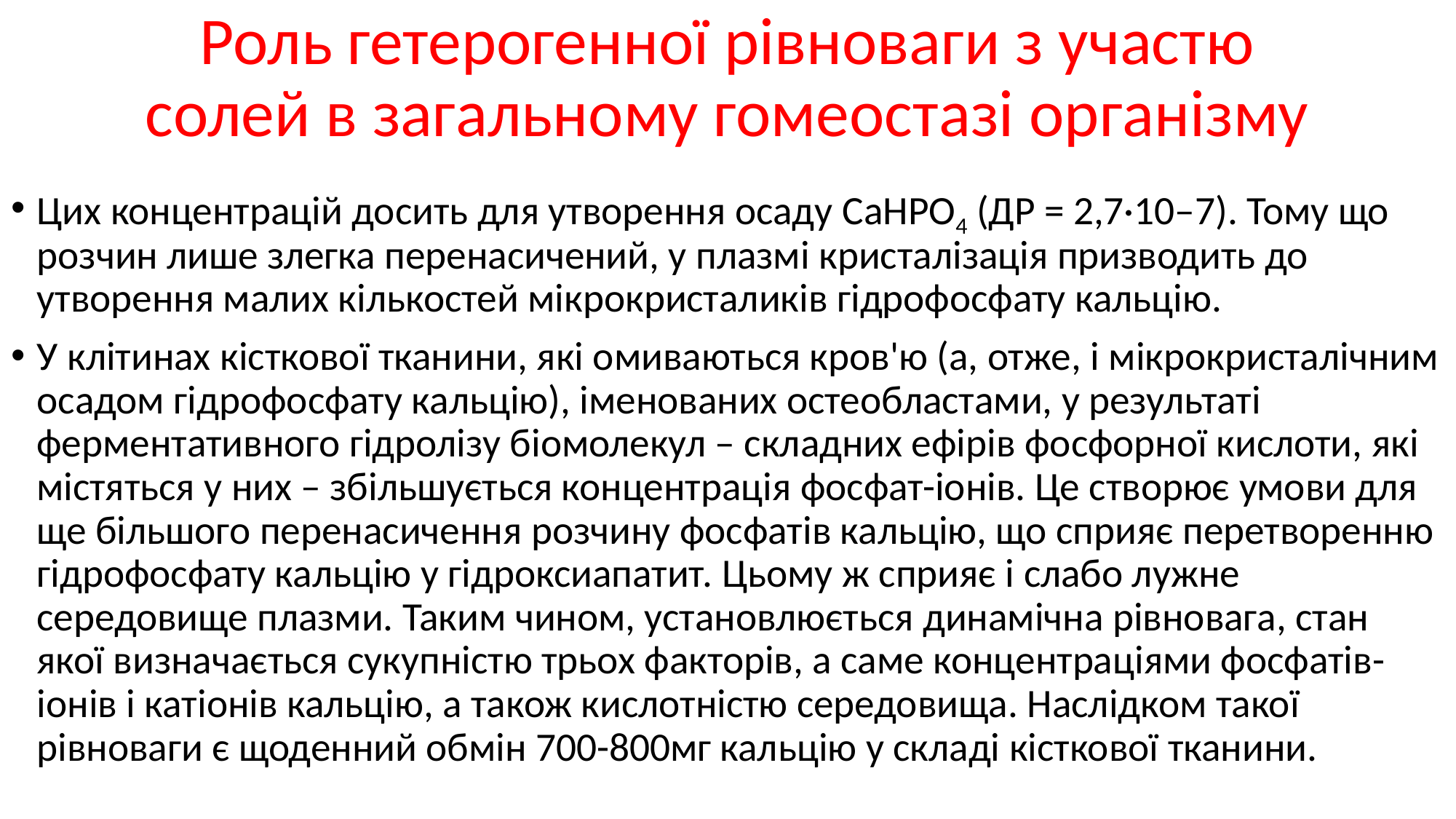

# Роль гетерогенної рівноваги з участю солей в загальному гомеостазі організму
Цих концентрацій досить для утворення осаду CaHPO4 (ДР = 2,7·10–7). Тому що розчин лише злегка перенасичений, у плазмі кристалізація призводить до утворення малих кількостей мікрокристаликів гідрофосфату кальцію.
У клітинах кісткової тканини, які омиваються кров'ю (а, отже, і мікрокристалічним осадом гідрофосфату кальцію), іменованих остеобластами, у результаті ферментативного гідролізу біомолекул – складних ефірів фосфорної кислоти, які містяться у них – збільшується концентрація фосфат-іонів. Це створює умови для ще більшого перенасичення розчину фосфатів кальцію, що сприяє перетворенню гідрофосфату кальцію у гідроксиапатит. Цьому ж сприяє і слабо лужне середовище плазми. Таким чином, установлюється динамічна рівновага, стан якої визначається сукупністю трьох факторів, а саме концентраціями фосфатів-іонів і катіонів кальцію, а також кислотністю середовища. Наслідком такої рівноваги є щоденний обмін 700-800мг кальцію у складі кісткової тканини.